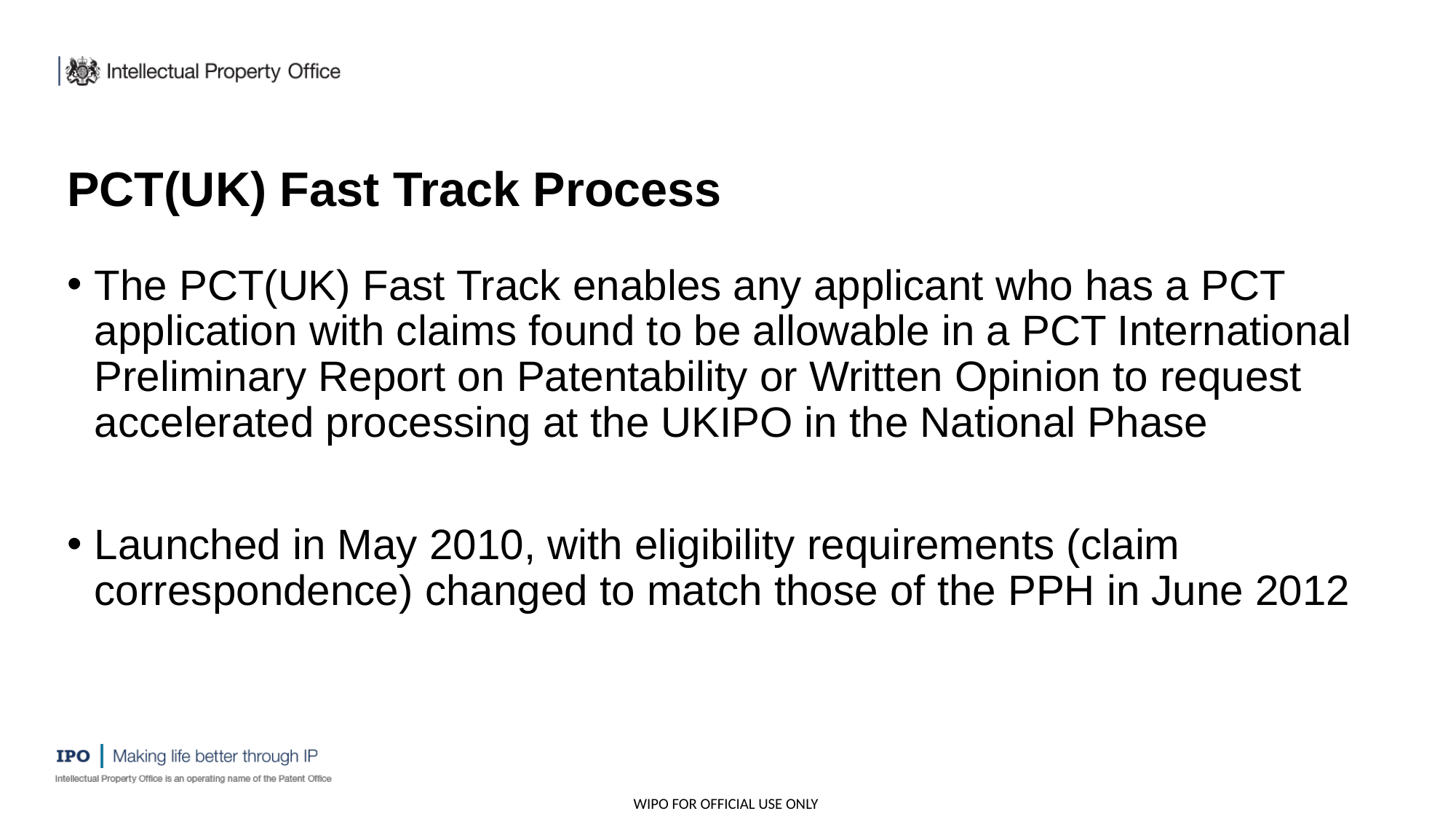

# PCT(UK) Fast Track Process
The PCT(UK) Fast Track enables any applicant who has a PCT application with claims found to be allowable in a PCT International Preliminary Report on Patentability or Written Opinion to request accelerated processing at the UKIPO in the National Phase

Launched in May 2010, with eligibility requirements (claim correspondence) changed to match those of the PPH in June 2012